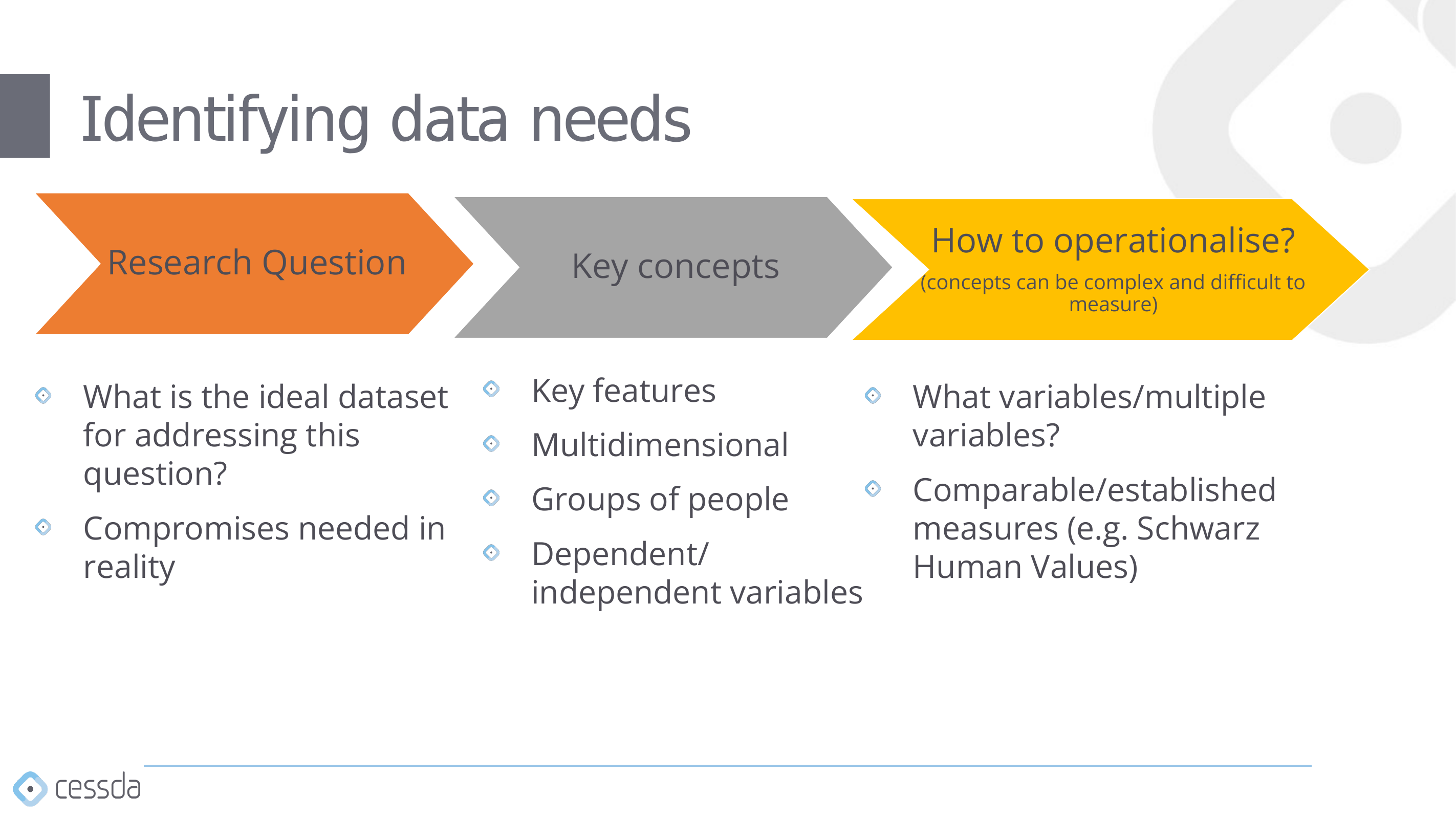

# Identifying data needs
Research Question
Key concepts
How to operationalise?
(concepts can be complex and difficult to measure)

Key features
Multidimensional
Groups of people
Dependent/ independent variables
What is the ideal dataset for addressing this question?
Compromises needed in reality
What variables/multiple variables?
Comparable/established measures (e.g. Schwarz Human Values)